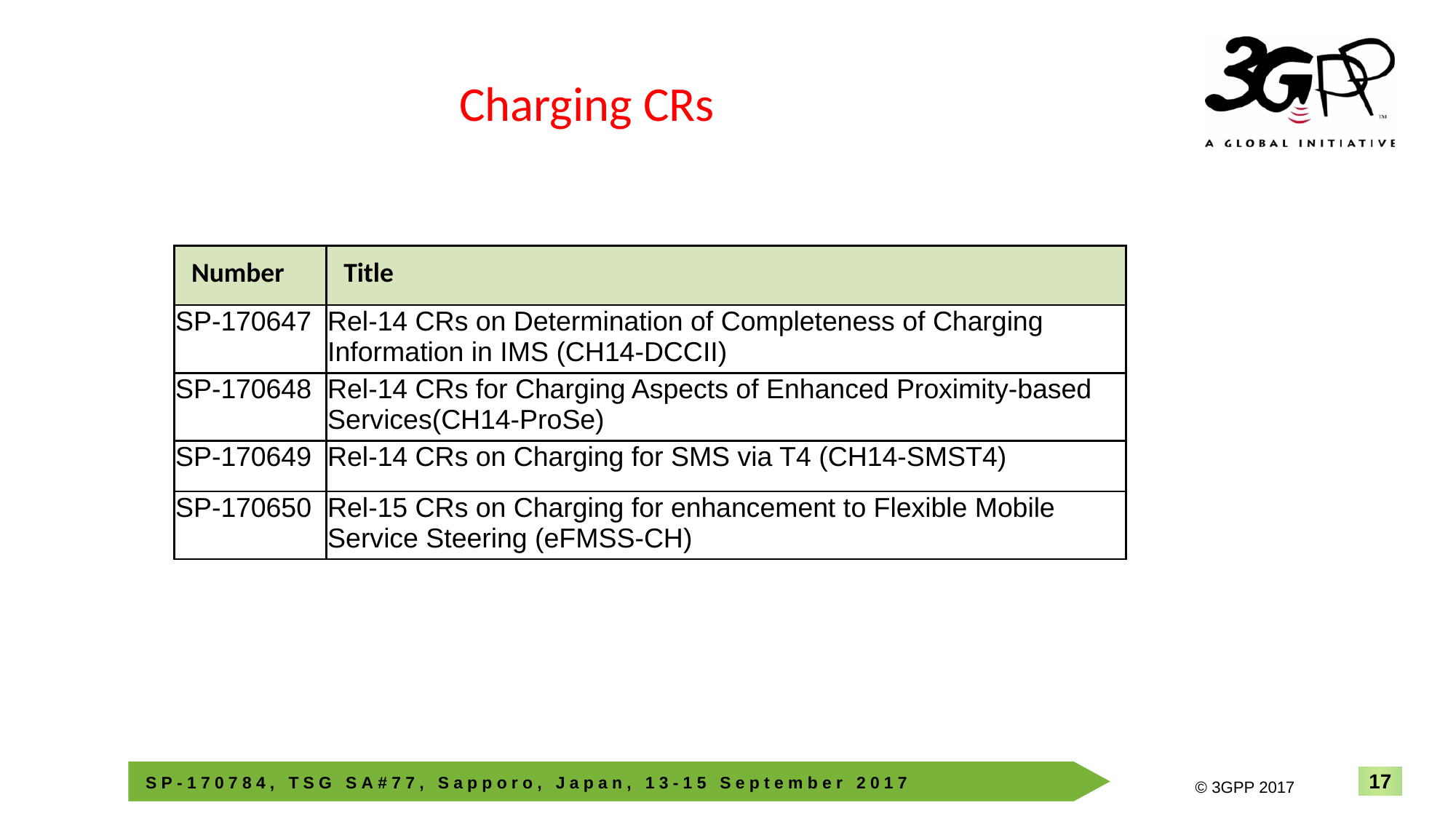

Charging CRs
| Number | Title |
| --- | --- |
| SP-170647 | Rel-14 CRs on Determination of Completeness of Charging Information in IMS (CH14-DCCII) |
| SP-170648 | Rel-14 CRs for Charging Aspects of Enhanced Proximity-based Services(CH14-ProSe) |
| SP-170649 | Rel-14 CRs on Charging for SMS via T4 (CH14-SMST4) |
| SP-170650 | Rel-15 CRs on Charging for enhancement to Flexible Mobile Service Steering (eFMSS-CH) |